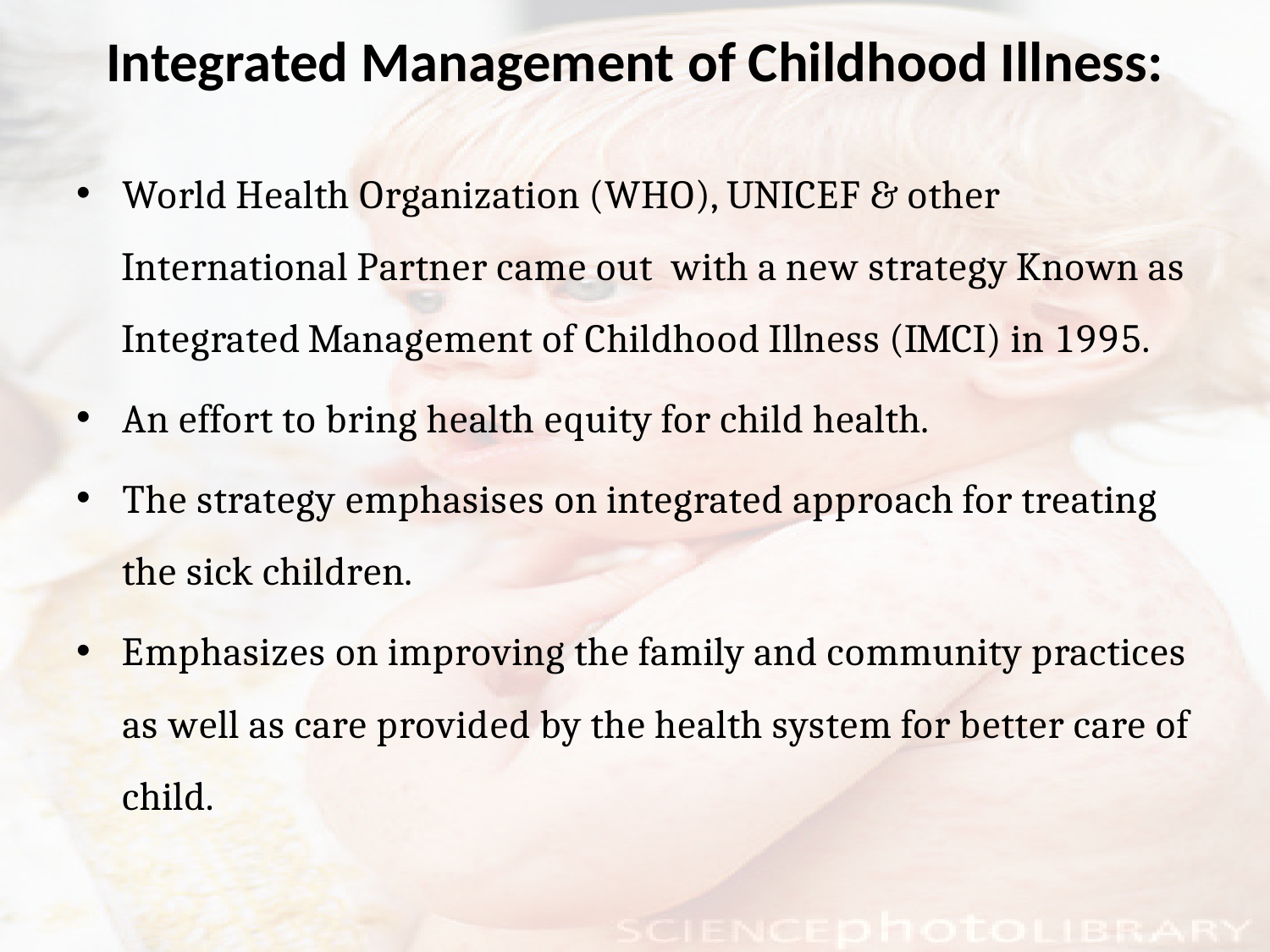

# Integrated Management of Childhood Illness:
World Health Organization (WHO), UNICEF & other International Partner came out  with a new strategy Known as Integrated Management of Childhood Illness (IMCI) in 1995.
An effort to bring health equity for child health.
The strategy emphasises on integrated approach for treating the sick children.
Emphasizes on improving the family and community practices as well as care provided by the health system for better care of child.